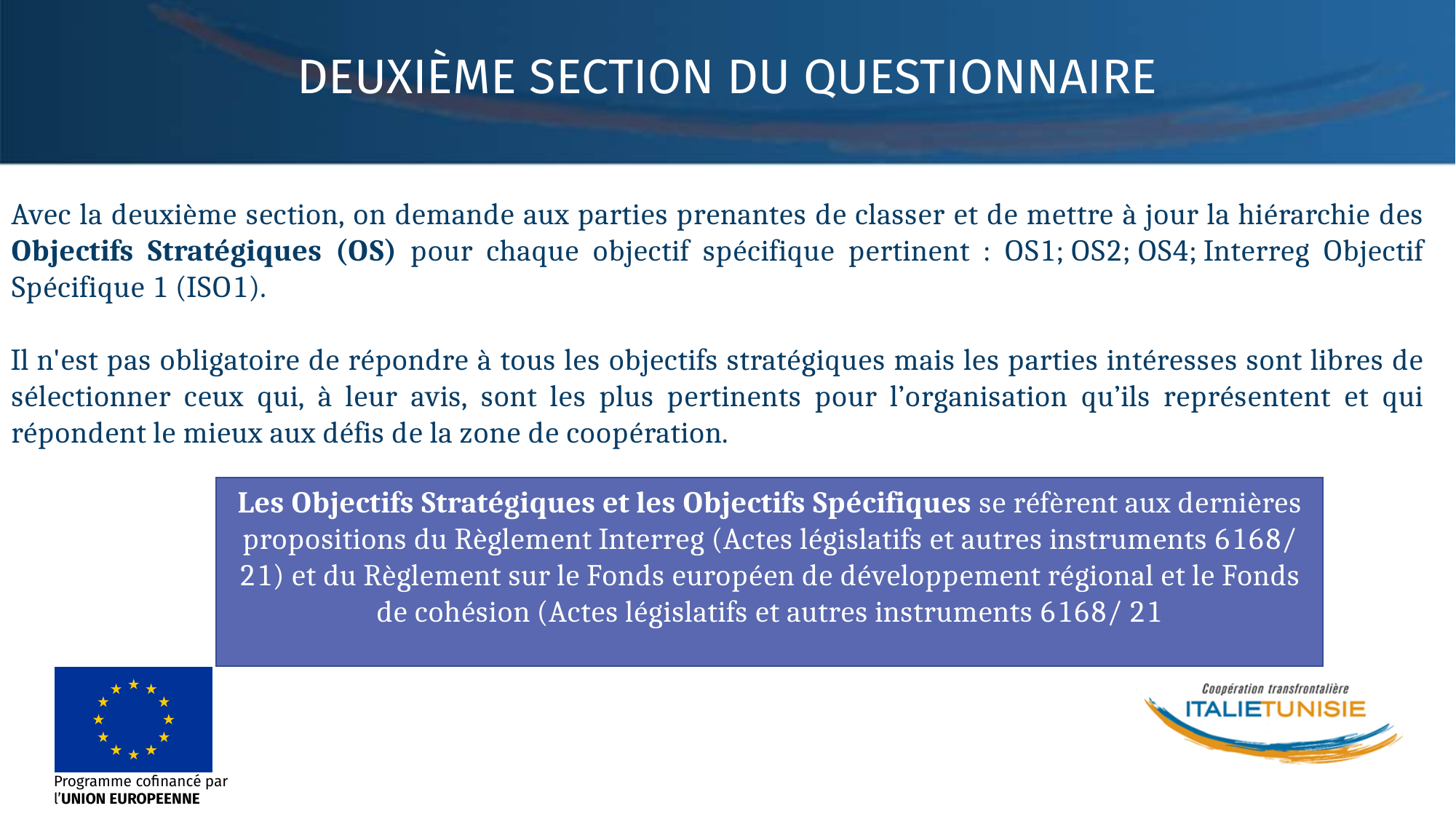

# DEUXIÈME SECTION DU QUESTIONNAIRE
Avec la deuxième section, on demande aux parties prenantes de classer et de mettre à jour la hiérarchie des Objectifs Stratégiques (OS) pour chaque objectif spécifique pertinent : OS1; OS2; OS4; Interreg Objectif Spécifique 1 (ISO1).

Il n'est pas obligatoire de répondre à tous les objectifs stratégiques mais les parties intéresses sont libres de sélectionner ceux qui, à leur avis, sont les plus pertinents pour l’organisation qu’ils représentent et qui répondent le mieux aux défis de la zone de coopération.
Les Objectifs Stratégiques et les Objectifs Spécifiques se réfèrent aux dernières propositions du Règlement Interreg (Actes législatifs et autres instruments 6168/ 21) et du Règlement sur le Fonds européen de développement régional et le Fonds de cohésion (Actes législatifs et autres instruments 6168/ 21